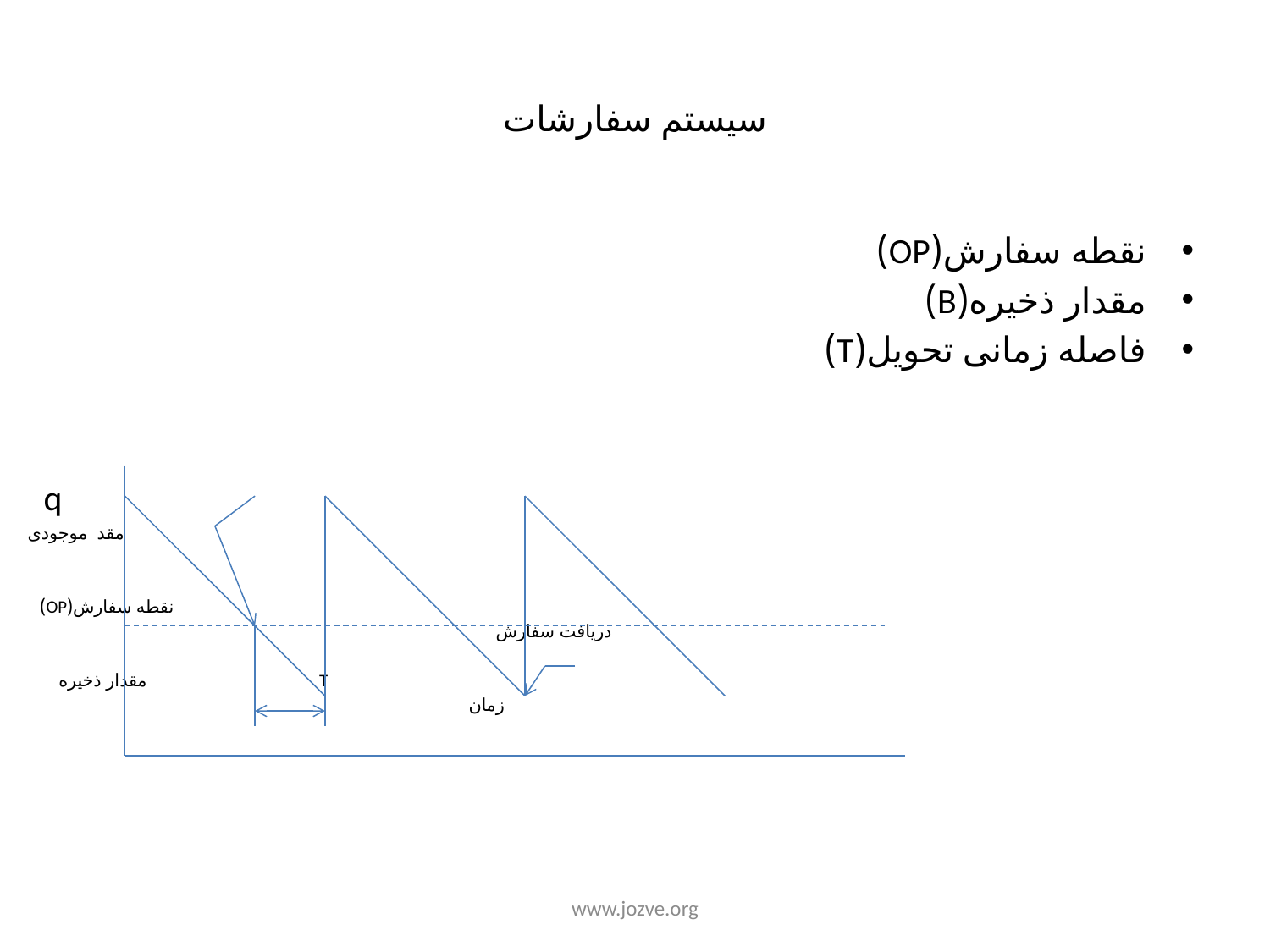

# سیستم سفارشات
نقطه سفارش(OP)
مقدار ذخیره(B)
فاصله زمانی تحویل(T)

  q
مقد  موجودی

                                                                                                                                                                                                                           نقطه سفارش(OP)
                                                                                                                             دریافت سفارش

                                                                                                                                                                                          T                                     مقدار ذخیره
                                                                                                                                                    زمان

www.jozve.org